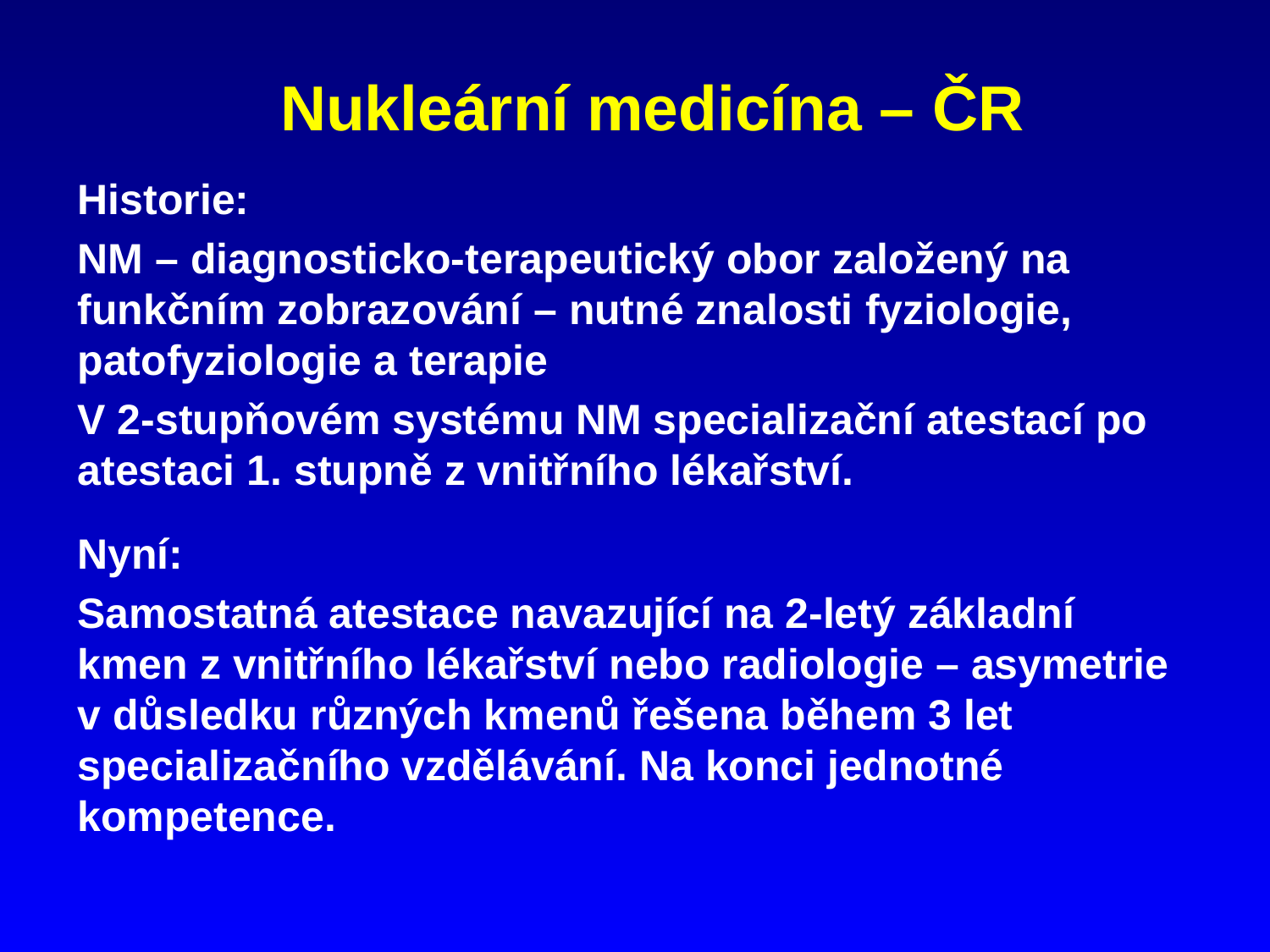

# Nukleární medicína – ČR
Historie:
NM – diagnosticko-terapeutický obor založený na funkčním zobrazování – nutné znalosti fyziologie, patofyziologie a terapie
V 2-stupňovém systému NM specializační atestací po atestaci 1. stupně z vnitřního lékařství.

Nyní:
Samostatná atestace navazující na 2-letý základní kmen z vnitřního lékařství nebo radiologie – asymetrie v důsledku různých kmenů řešena během 3 let specializačního vzdělávání. Na konci jednotné kompetence.